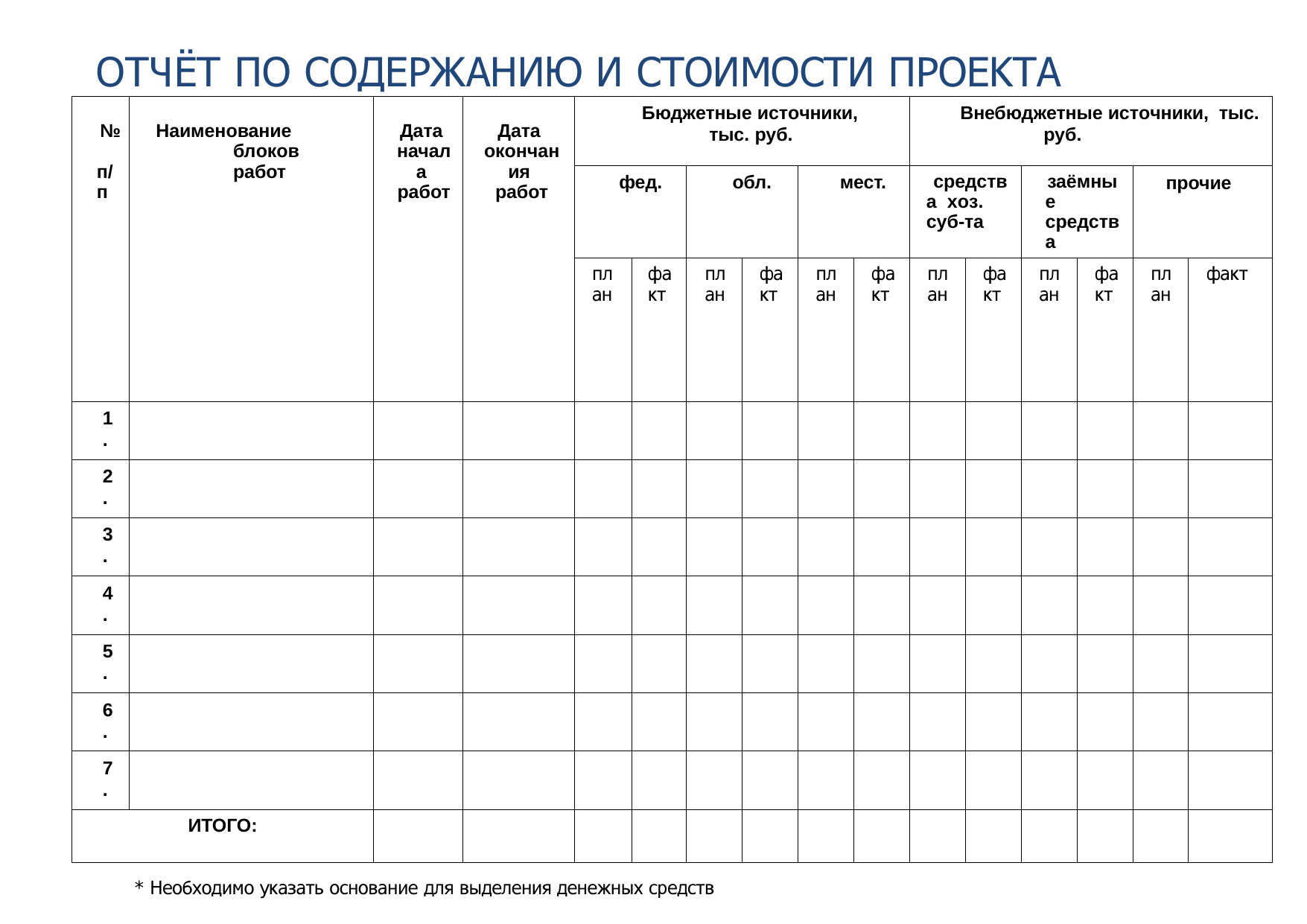

# ОТЧЁТ ПО СОДЕРЖАНИЮ И СТОИМОСТИ ПРОЕКТА
| № п/п | Наименование блоков работ | Дата начала работ | Дата окончания работ | Бюджетные источники, тыс. руб. |  |  |  |  |  | Внебюджетные источники, тыс. руб. |  |  |  |  |  |
| --- | --- | --- | --- | --- | --- | --- | --- | --- | --- | --- | --- | --- | --- | --- | --- |
|  |  |  |  | фед. |  | обл. |  | мест. |  | средства хоз. суб-та |  | заёмные средства |  | прочие |  |
|  |  |  |  | план | факт | план | факт | план | факт | план | факт | план | факт | план | факт |
| 1. |  |  |  |  |  |  |  |  |  |  |  |  |  |  |  |
| 2. |  |  |  |  |  |  |  |  |  |  |  |  |  |  |  |
| 3. |  |  |  |  |  |  |  |  |  |  |  |  |  |  |  |
| 4. |  |  |  |  |  |  |  |  |  |  |  |  |  |  |  |
| 5. |  |  |  |  |  |  |  |  |  |  |  |  |  |  |  |
| 6. |  |  |  |  |  |  |  |  |  |  |  |  |  |  |  |
| 7. |  |  |  |  |  |  |  |  |  |  |  |  |  |  |  |
| ИТОГО: |  |  |  |  |  |  |  |  |  |  |  |  |  |  |  |
* Необходимо указать основание для выделения денежных средств